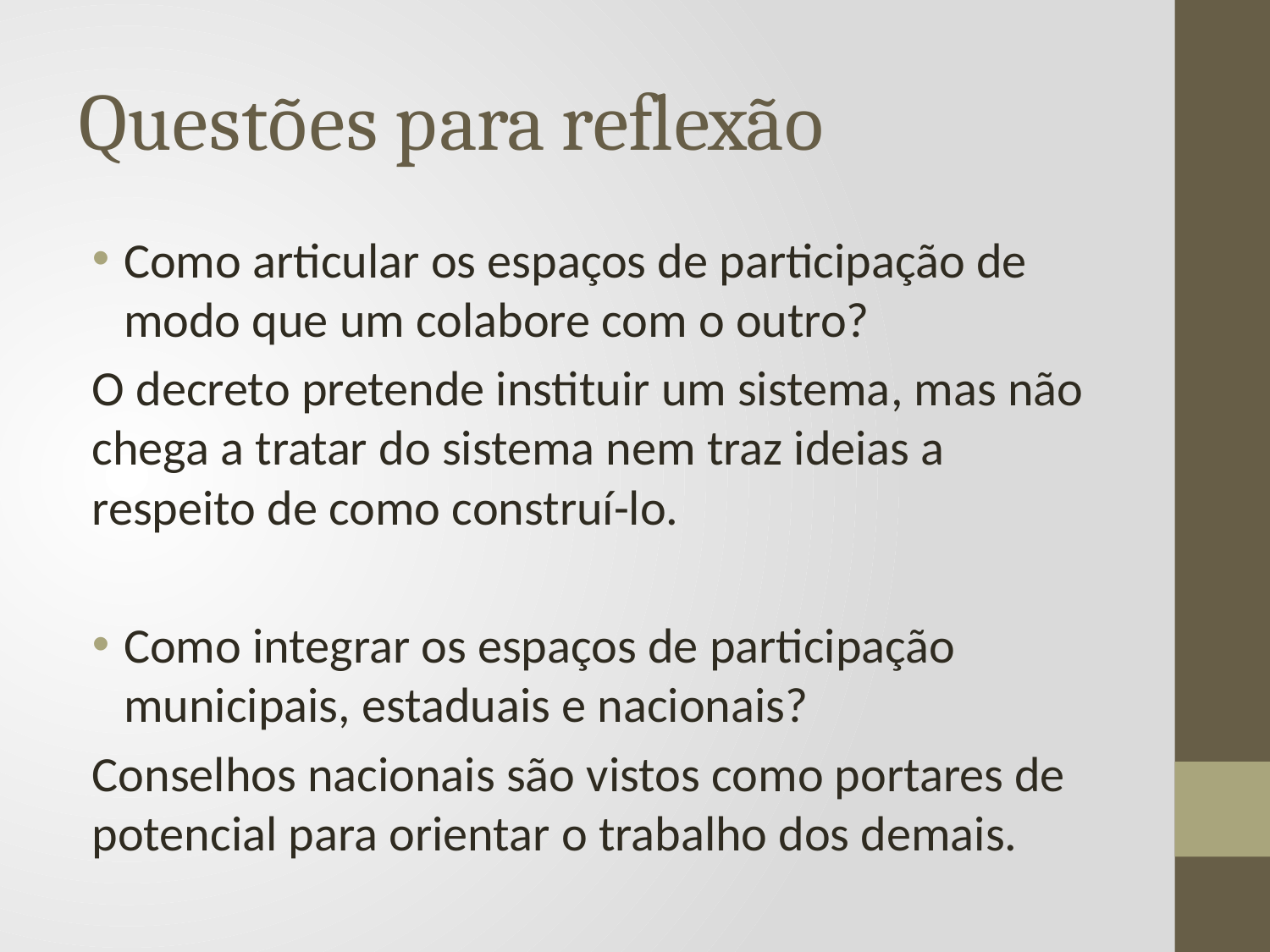

# Questões para reflexão
Como articular os espaços de participação de modo que um colabore com o outro?
O decreto pretende instituir um sistema, mas não chega a tratar do sistema nem traz ideias a respeito de como construí-lo.

Como integrar os espaços de participação municipais, estaduais e nacionais?
Conselhos nacionais são vistos como portares de potencial para orientar o trabalho dos demais.